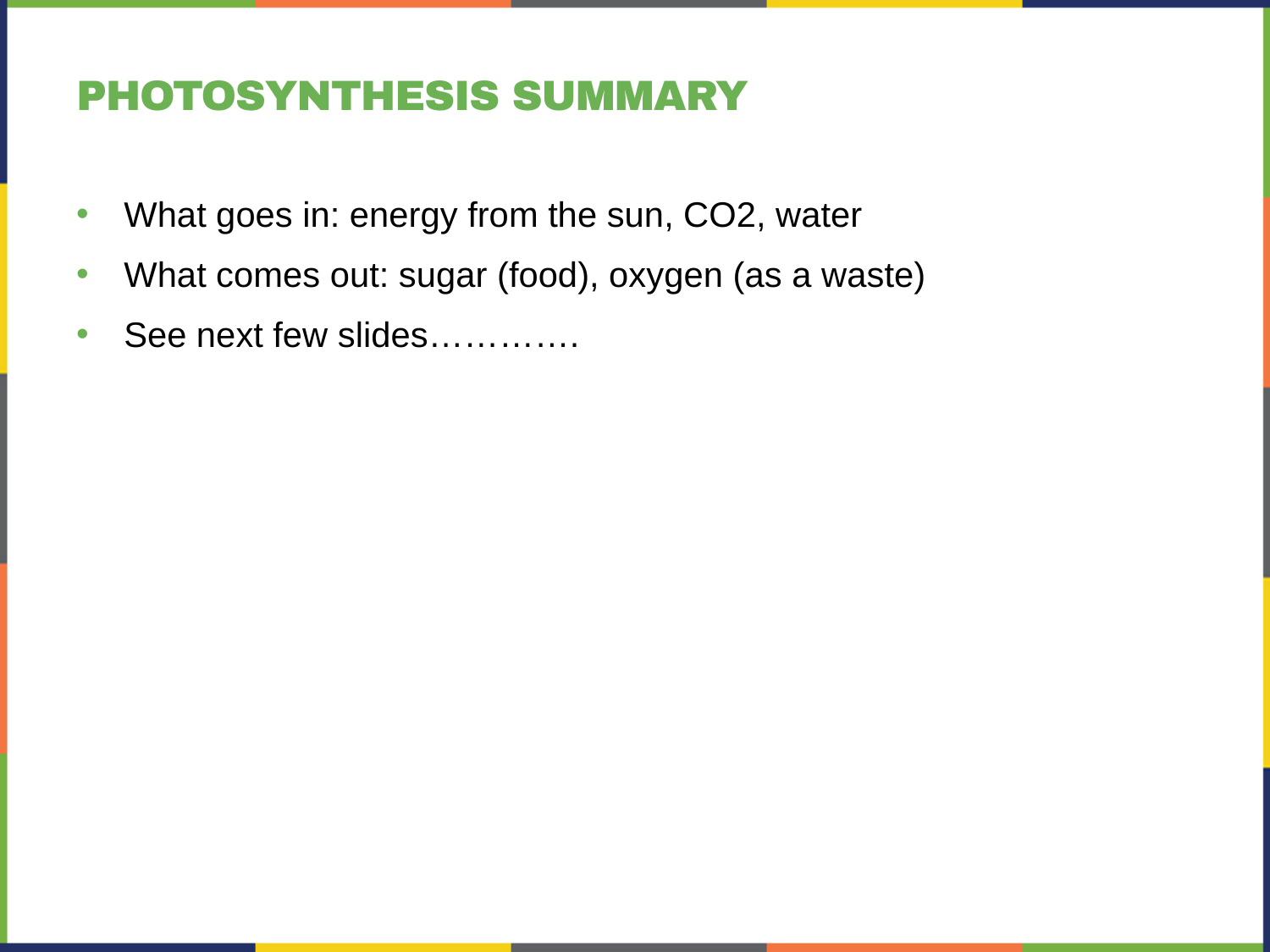

# Photosynthesis summary
What goes in: energy from the sun, CO2, water
What comes out: sugar (food), oxygen (as a waste)
See next few slides………….